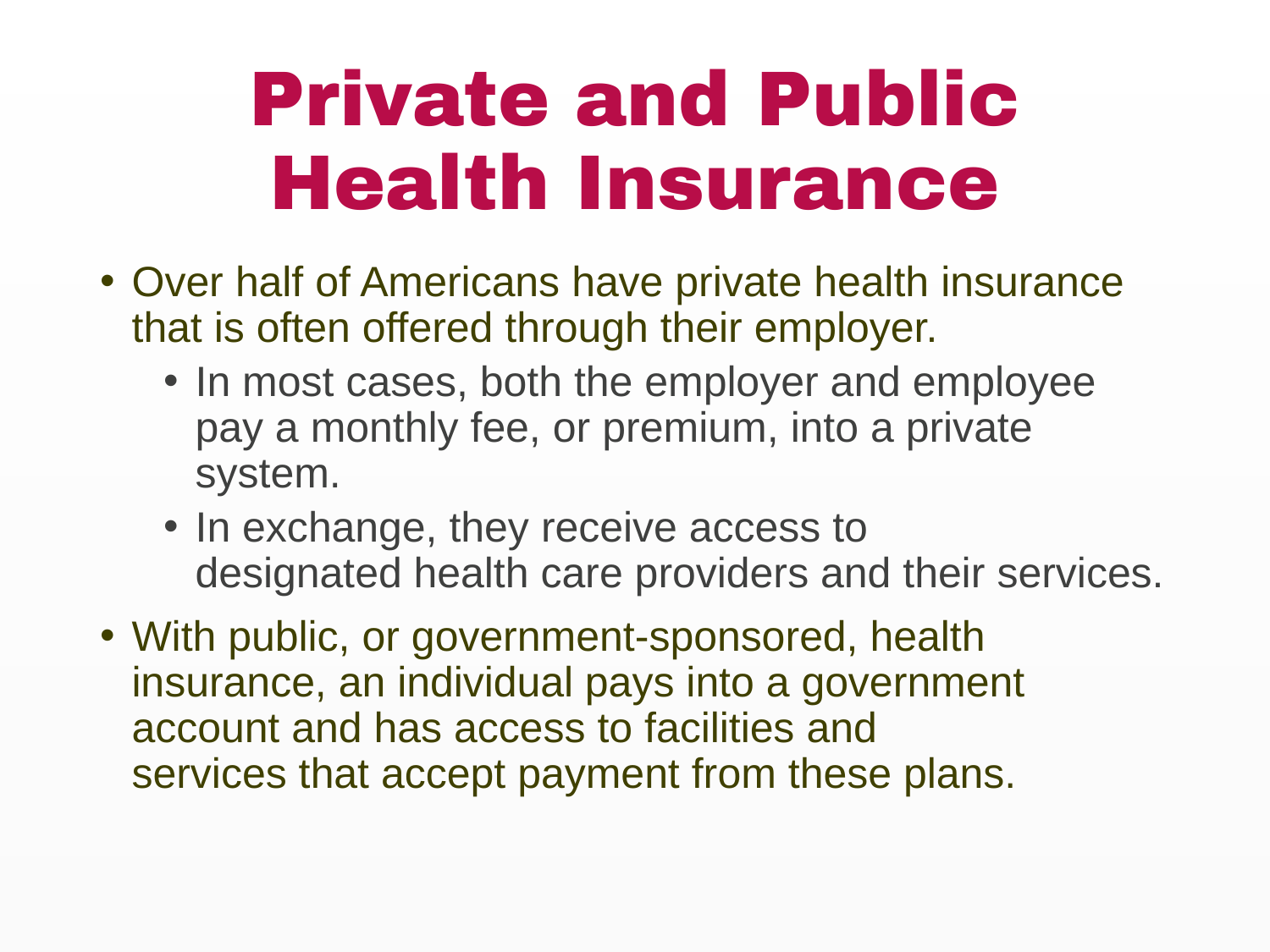

# Private and Public Health Insurance
Over half of Americans have private health insurance that is often offered through their employer.
In most cases, both the employer and employee pay a monthly fee, or premium, into a private system.
In exchange, they receive access to designated health care providers and their services.
With public, or government-sponsored, health insurance, an individual pays into a government account and has access to facilities and services that accept payment from these plans.